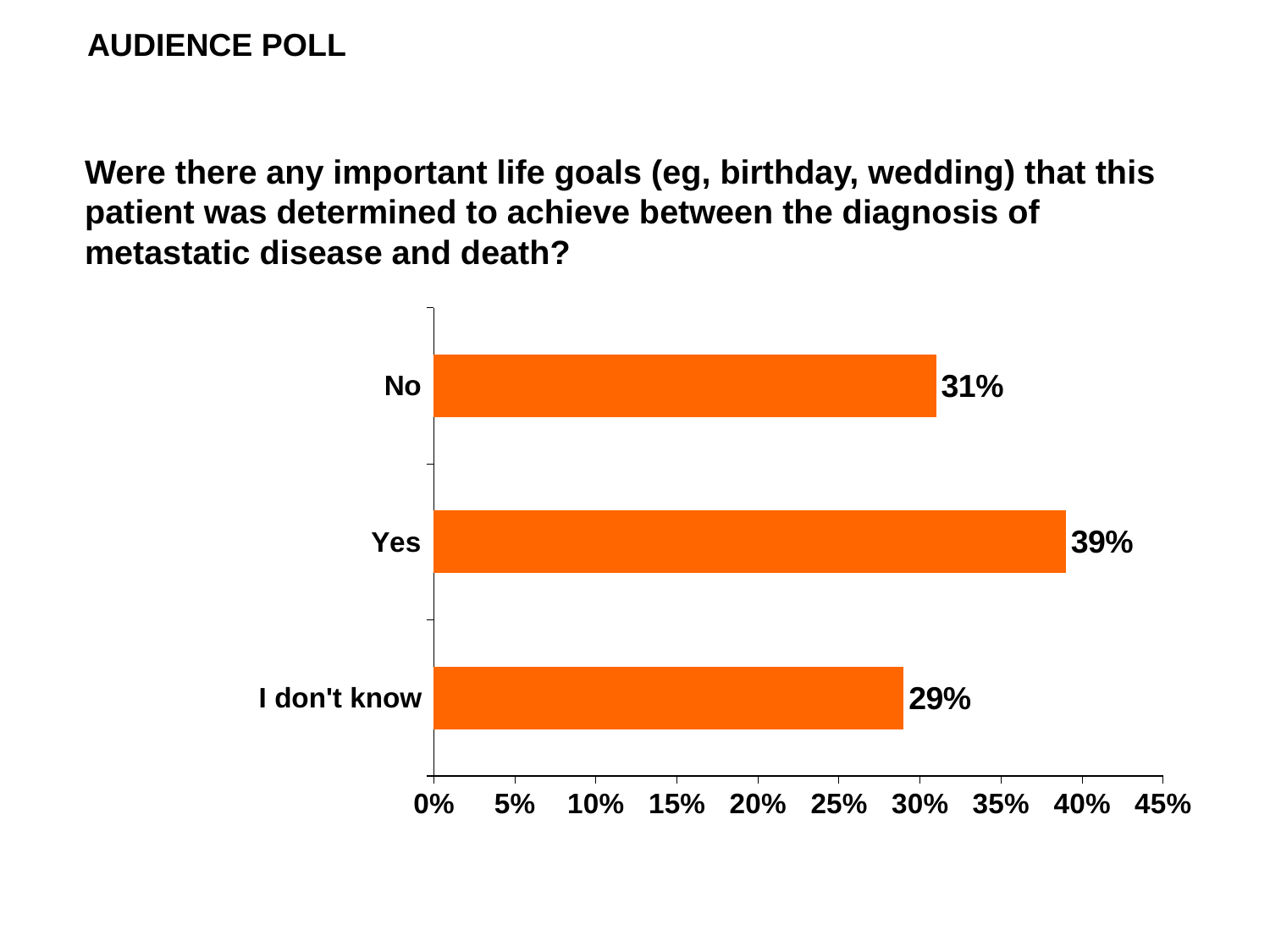

AUDIENCE POLL
Were there any important life goals (eg, birthday, wedding) that this patient was determined to achieve between the diagnosis of metastatic disease and death?

### Chart

| Category | Series 1 |
|---|---|
| I don't know | 0.29 |
| Yes | 0.39 |
| No | 0.31 |